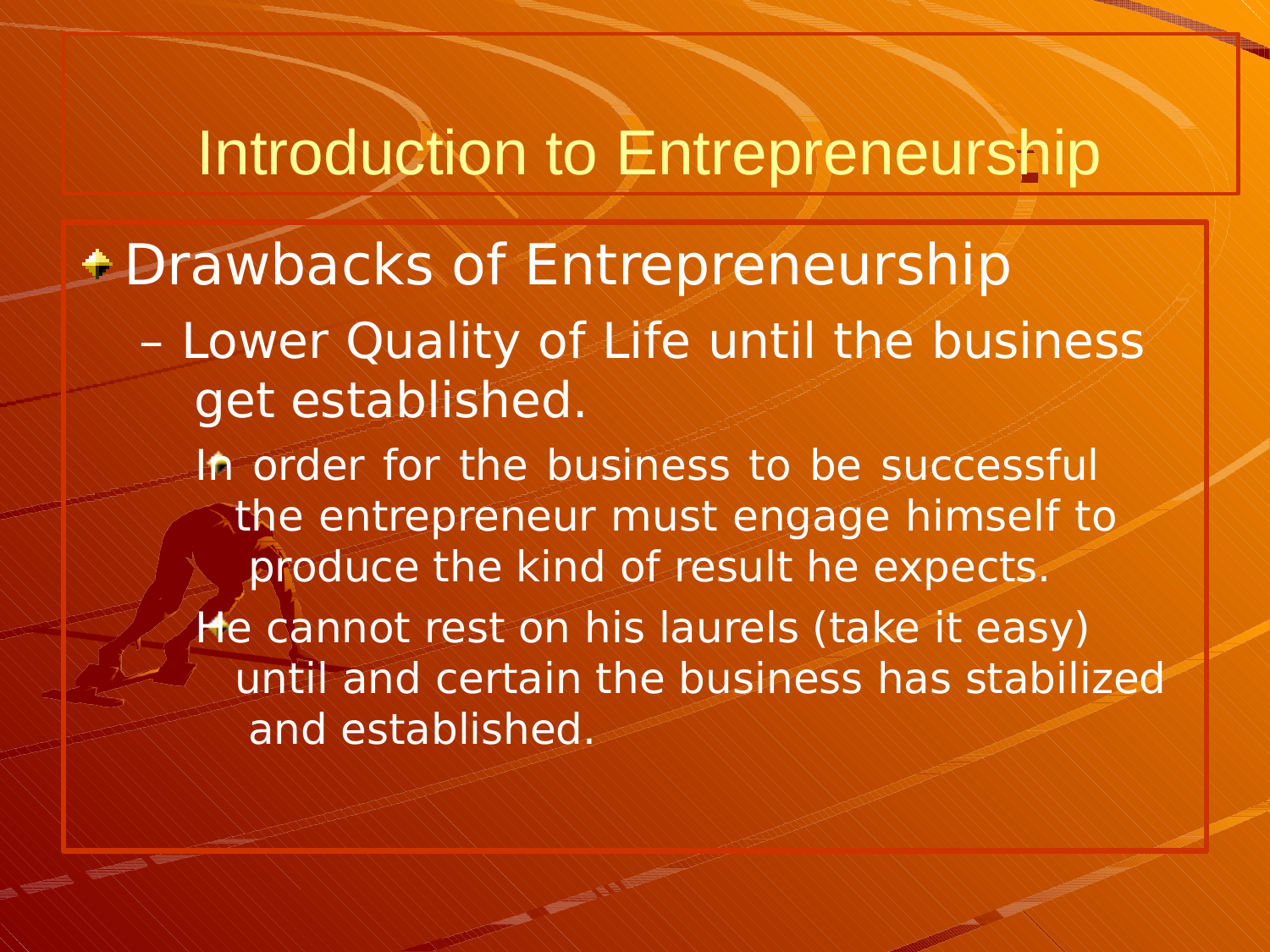

# Introduction to Entrepreneurship
Drawbacks of Entrepreneurship
– Lower Quality of Life until the business  get established.
In order for the business to be successful  the entrepreneur must engage himself to  produce the kind of result he expects.
He cannot rest on his laurels (take it easy)  until and certain the business has stabilized  and established.